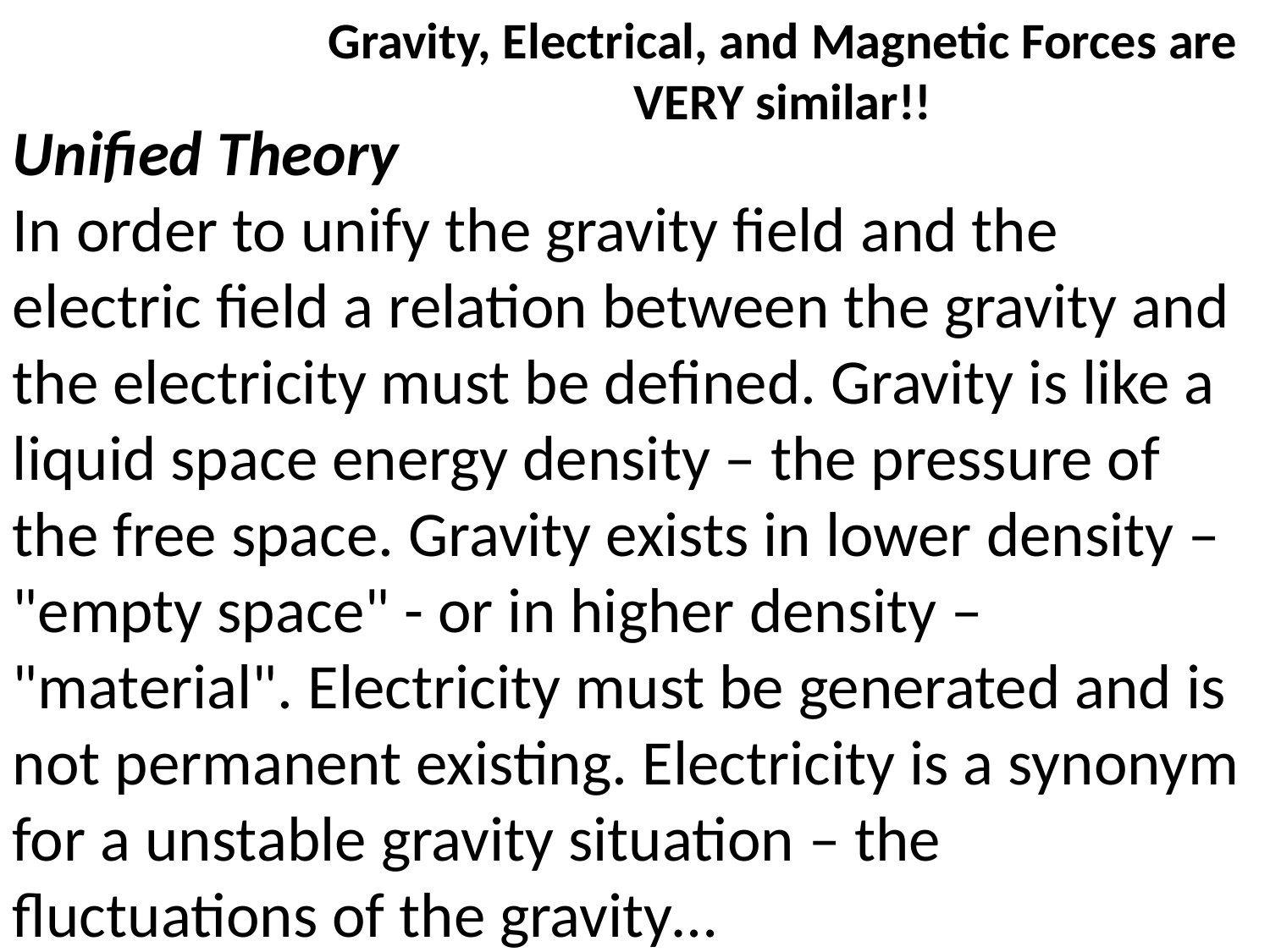

# Gravity, Electrical, and Magnetic Forces are VERY similar!!
Unified Theory
In order to unify the gravity field and the electric field a relation between the gravity and the electricity must be defined. Gravity is like a liquid space energy density – the pressure of the free space. Gravity exists in lower density – "empty space" - or in higher density – "material". Electricity must be generated and is not permanent existing. Electricity is a synonym for a unstable gravity situation – the fluctuations of the gravity…